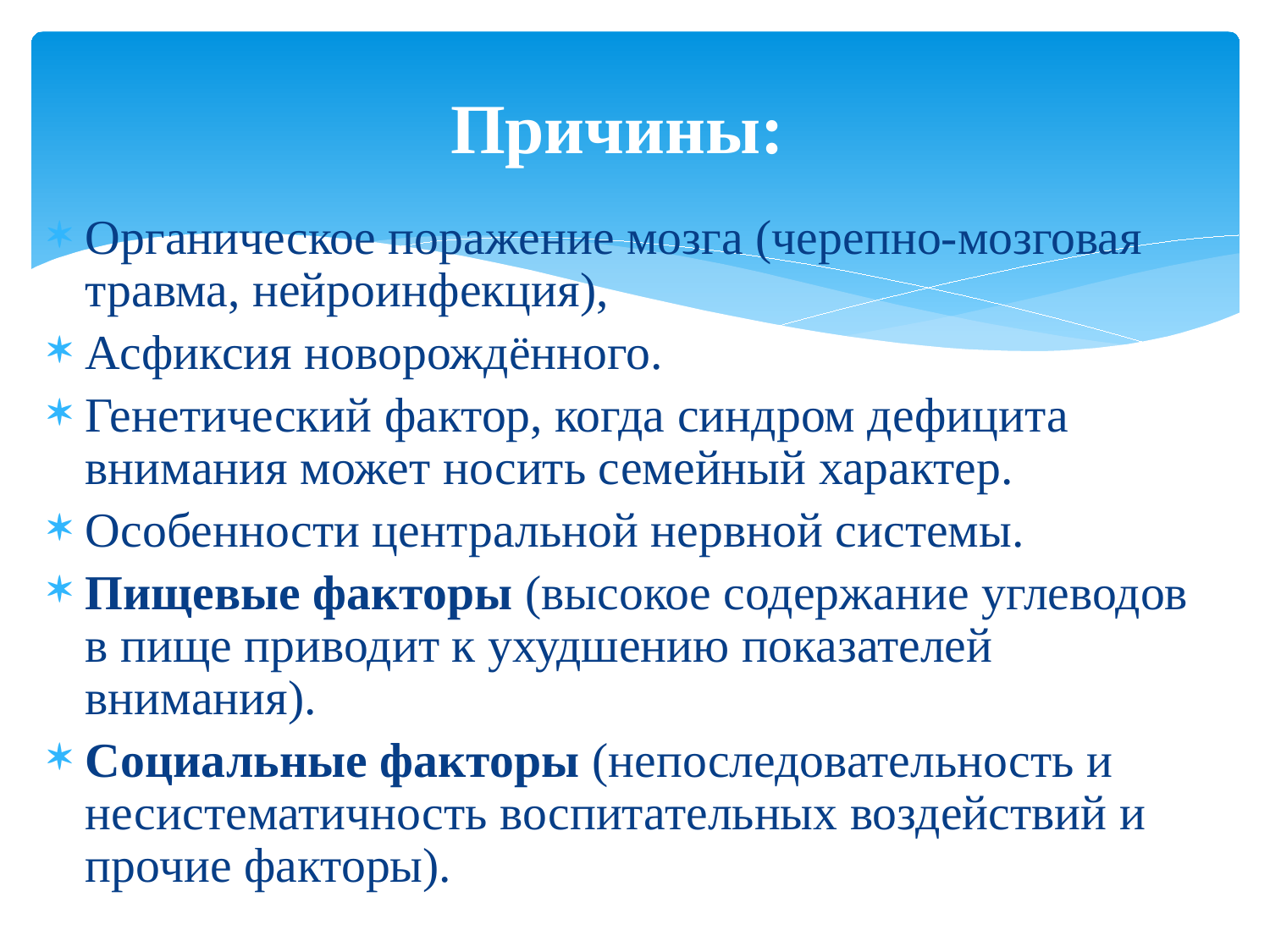

# Причины:
Органическое поражение мозга (черепно-мозговая травма, нейроинфекция),
Асфиксия новорождённого.
Генетический фактор, когда синдром дефицита внимания может носить семейный характер.
Особенности центральной нервной системы.
Пищевые факторы (высокое содержание углеводов в пище приводит к ухудшению показателей внимания).
Социальные факторы (непоследовательность и несистематичность воспитательных воздействий и прочие факторы).